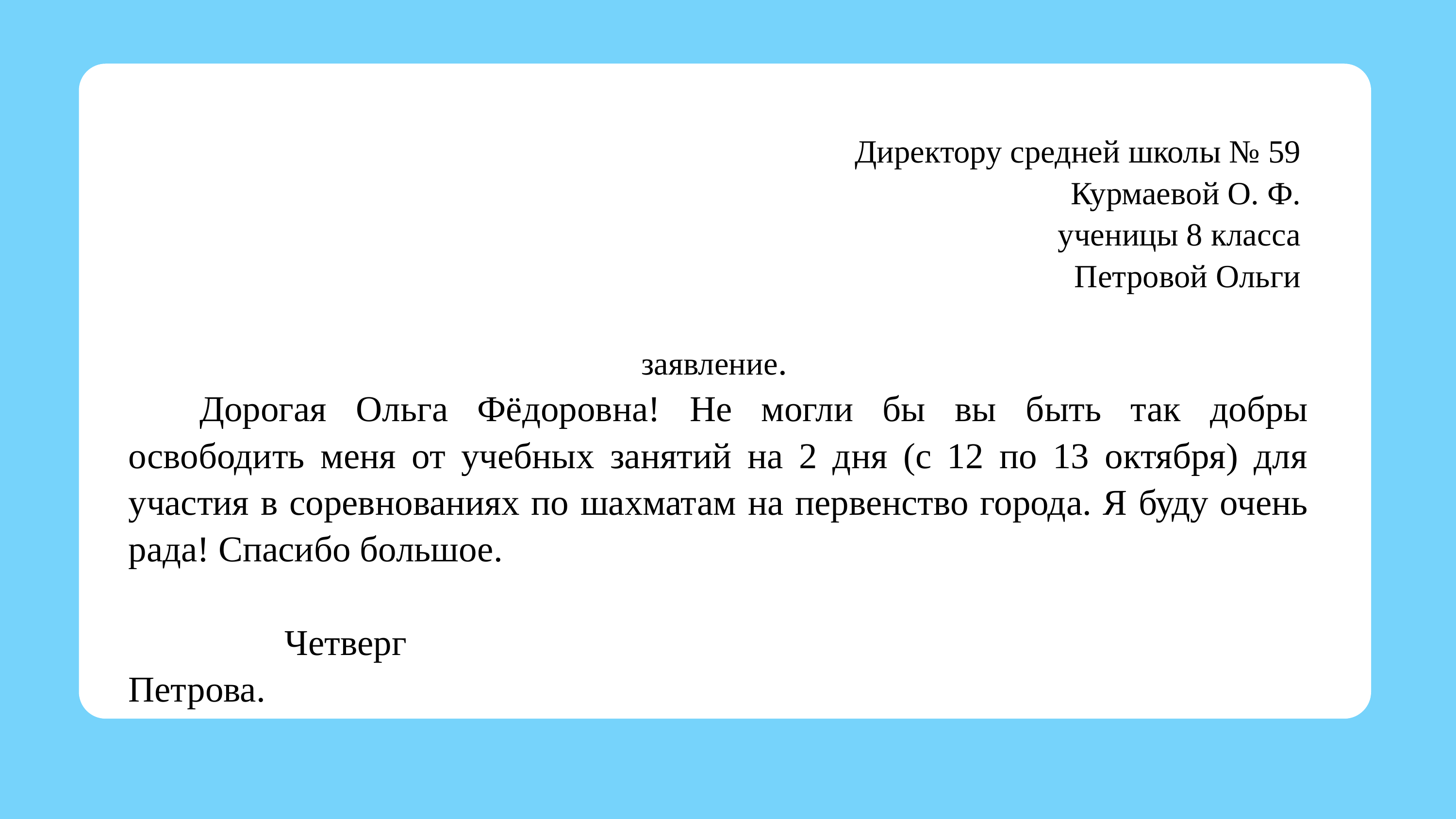

Директору средней школы № 59
Курмаевой О. Ф.
ученицы 8 класса
Петровой Ольги

заявление.
Дорогая Ольга Фёдоровна! Не могли бы вы быть так добры освободить меня от учебных занятий на 2 дня (с 12 по 13 октября) для участия в соревнованиях по шахматам на первенство города. Я буду очень рада! Спасибо большое.

        Четверг                                                                                      Петрова.